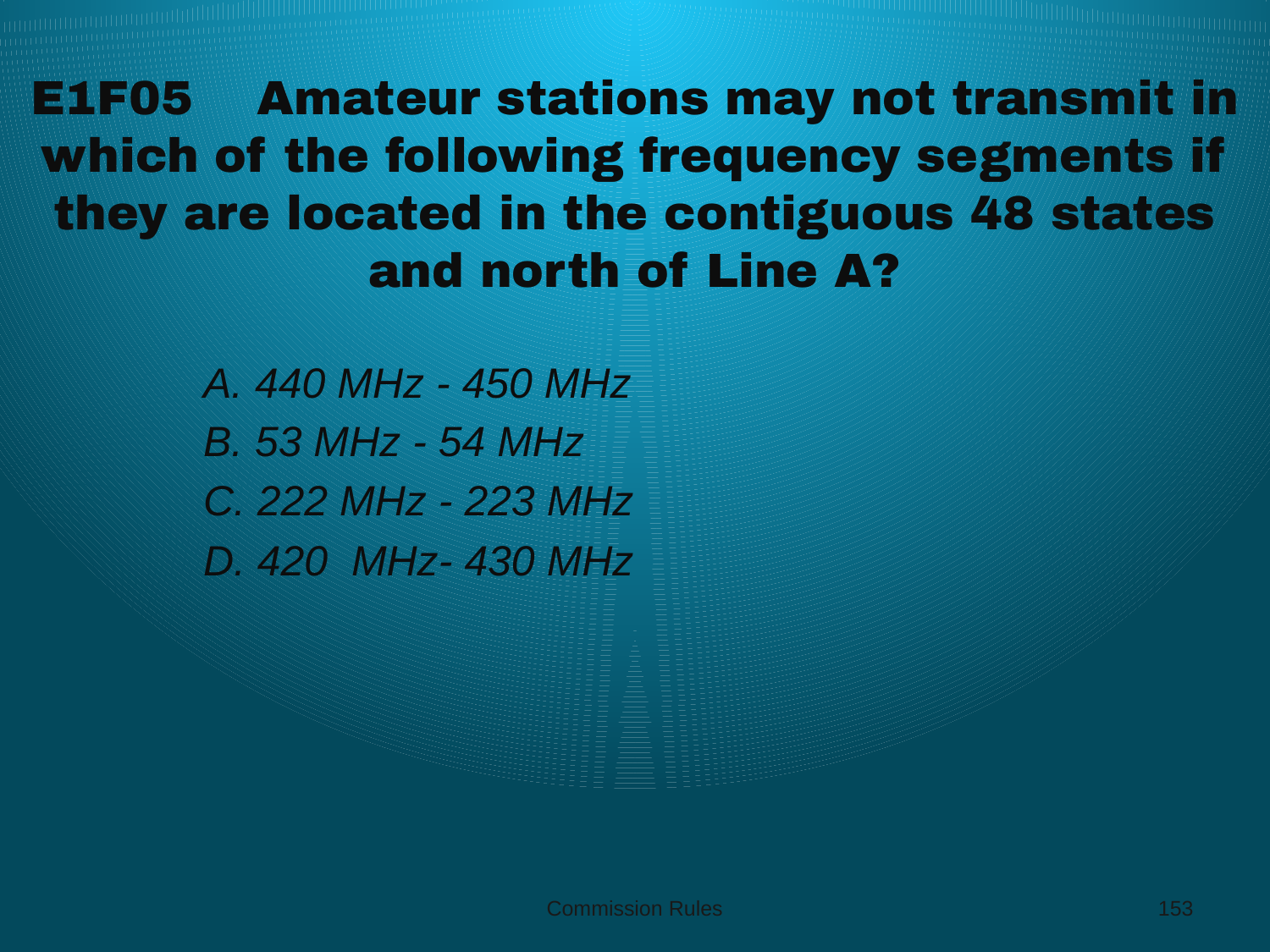

# E1F05    Amateur stations may not transmit in which of the following frequency segments if they are located in the contiguous 48 states and north of Line A?
A. 440 MHz - 450 MHz
B. 53 MHz - 54 MHz
C. 222 MHz - 223 MHz
D. 420  MHz- 430 MHz
Commission Rules
153